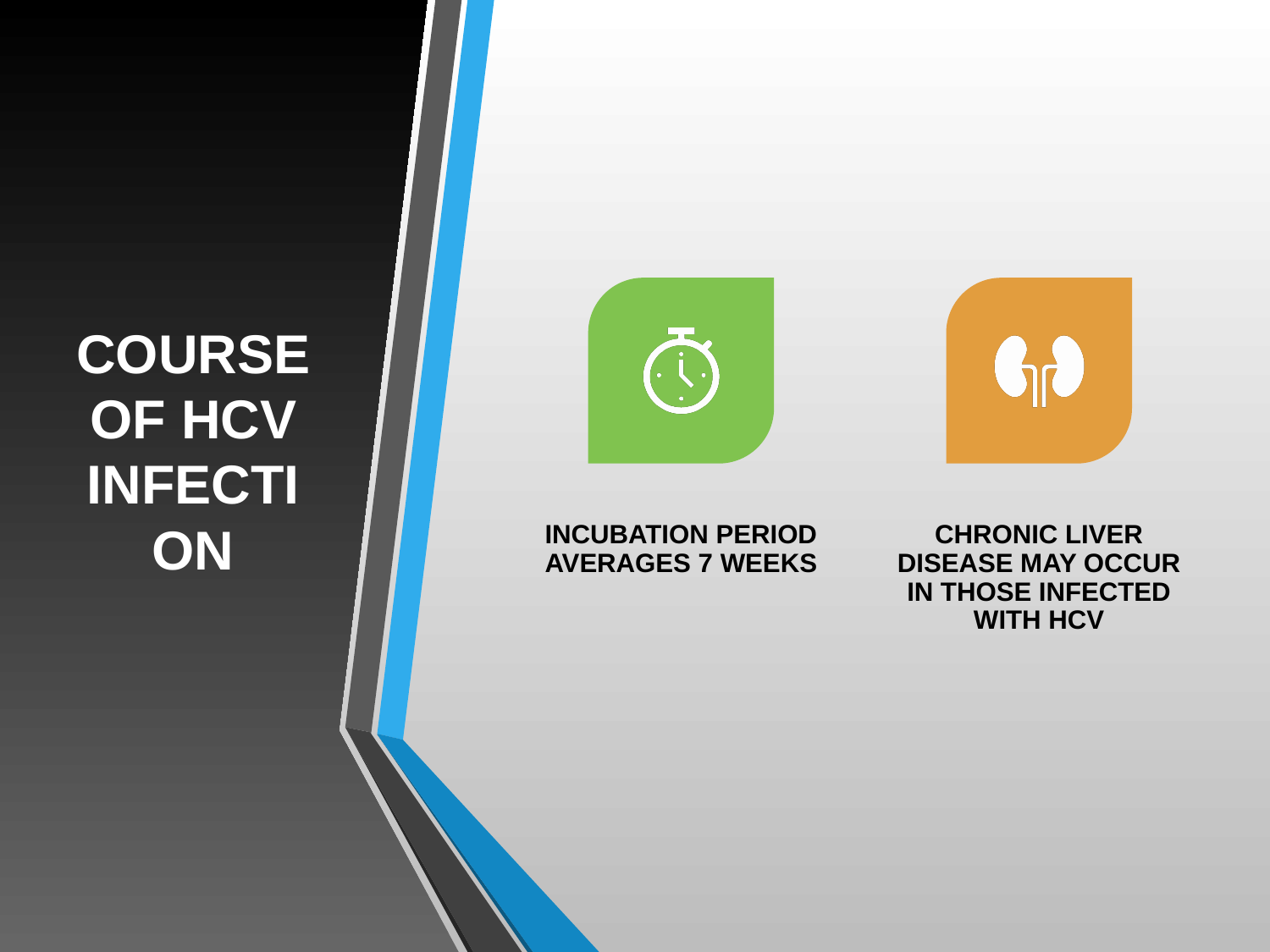

# COURSE OF HCV INFECTION
Incubation period averages 7 weeks
Chronic liver disease may occur in those infected with HCV